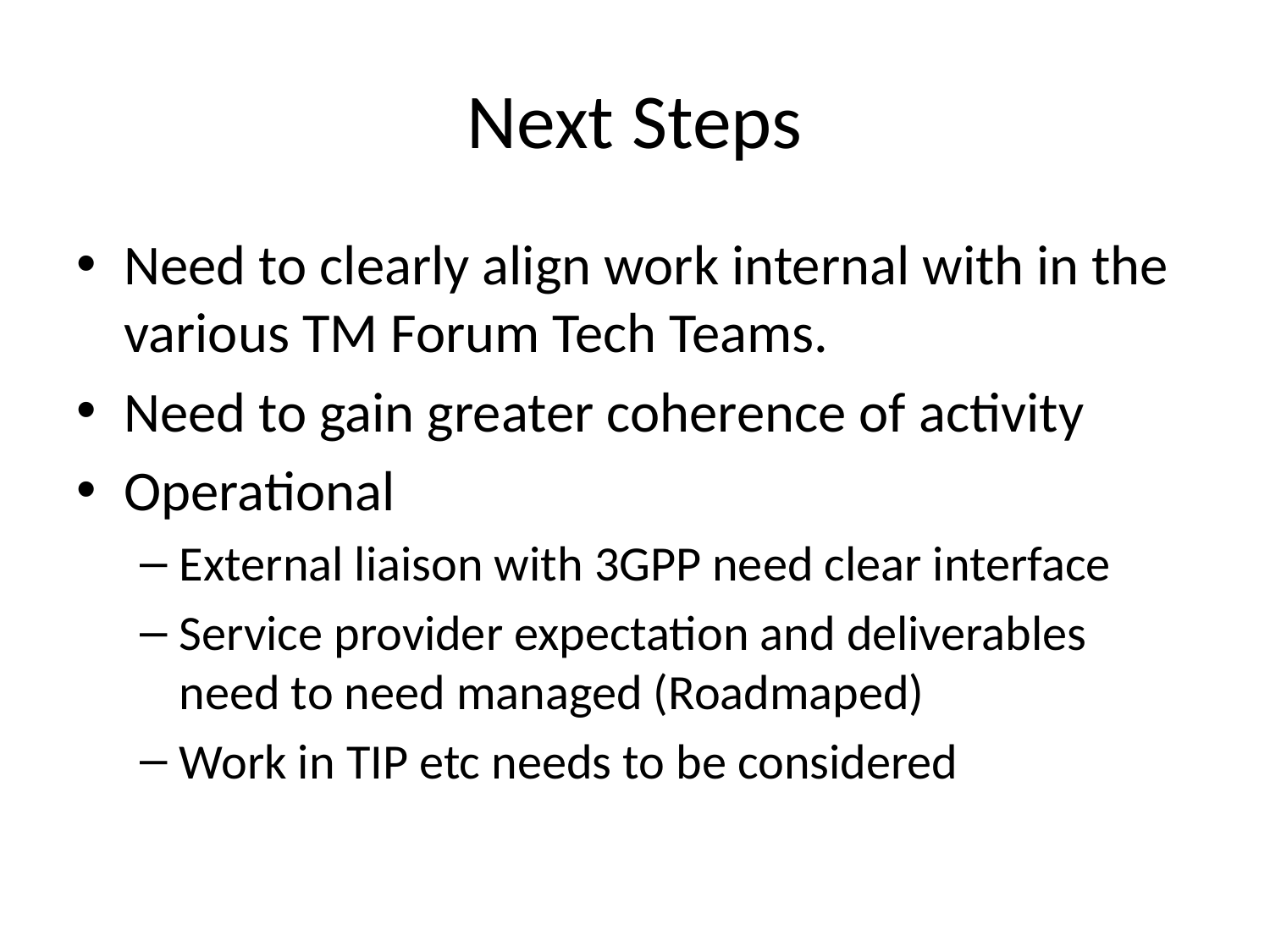

# Next Steps
Need to clearly align work internal with in the various TM Forum Tech Teams.
Need to gain greater coherence of activity
Operational
External liaison with 3GPP need clear interface
Service provider expectation and deliverables need to need managed (Roadmaped)
Work in TIP etc needs to be considered